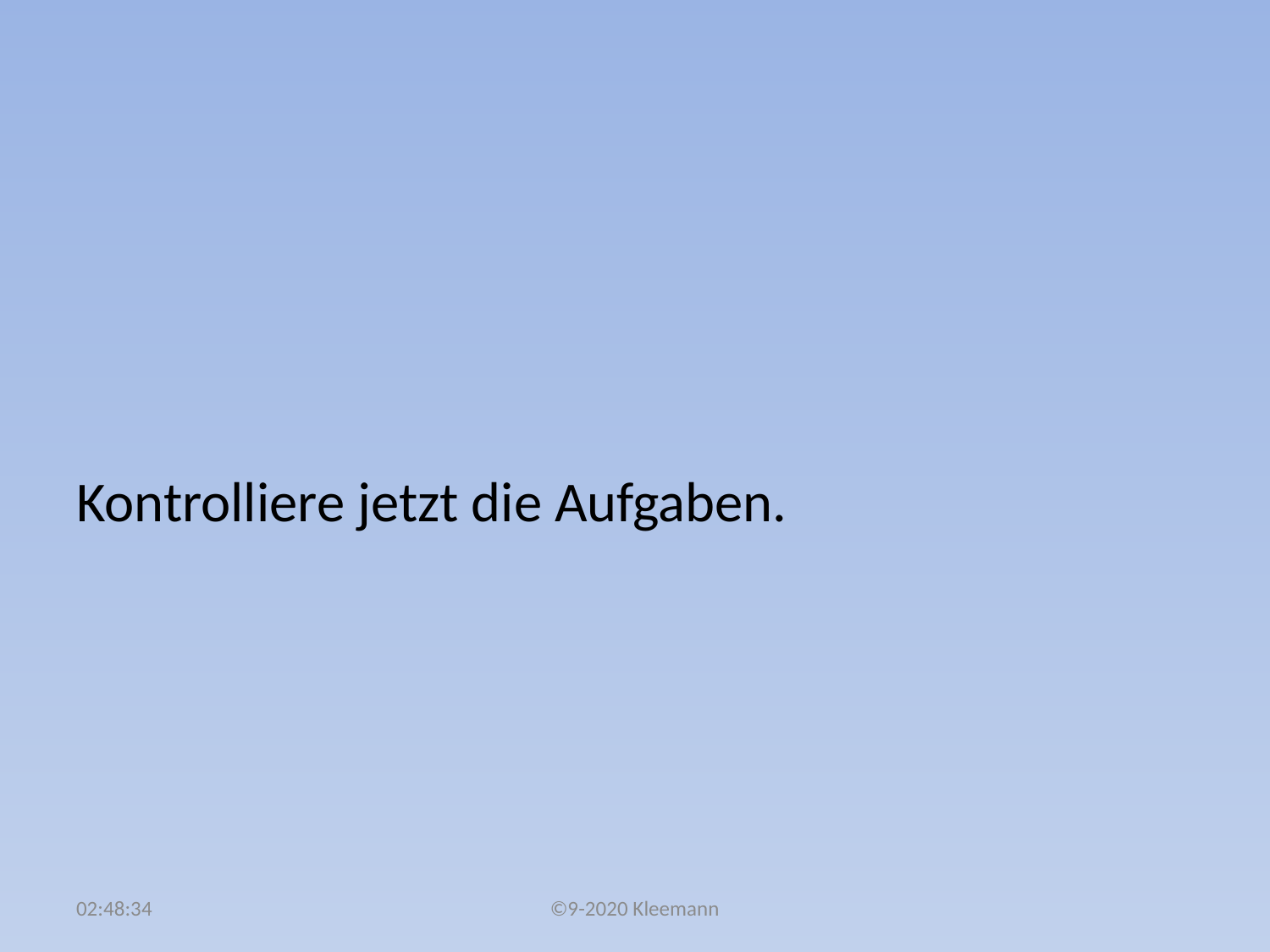

#

Kontrolliere jetzt die Aufgaben.

02:48:34
©9-2020 Kleemann